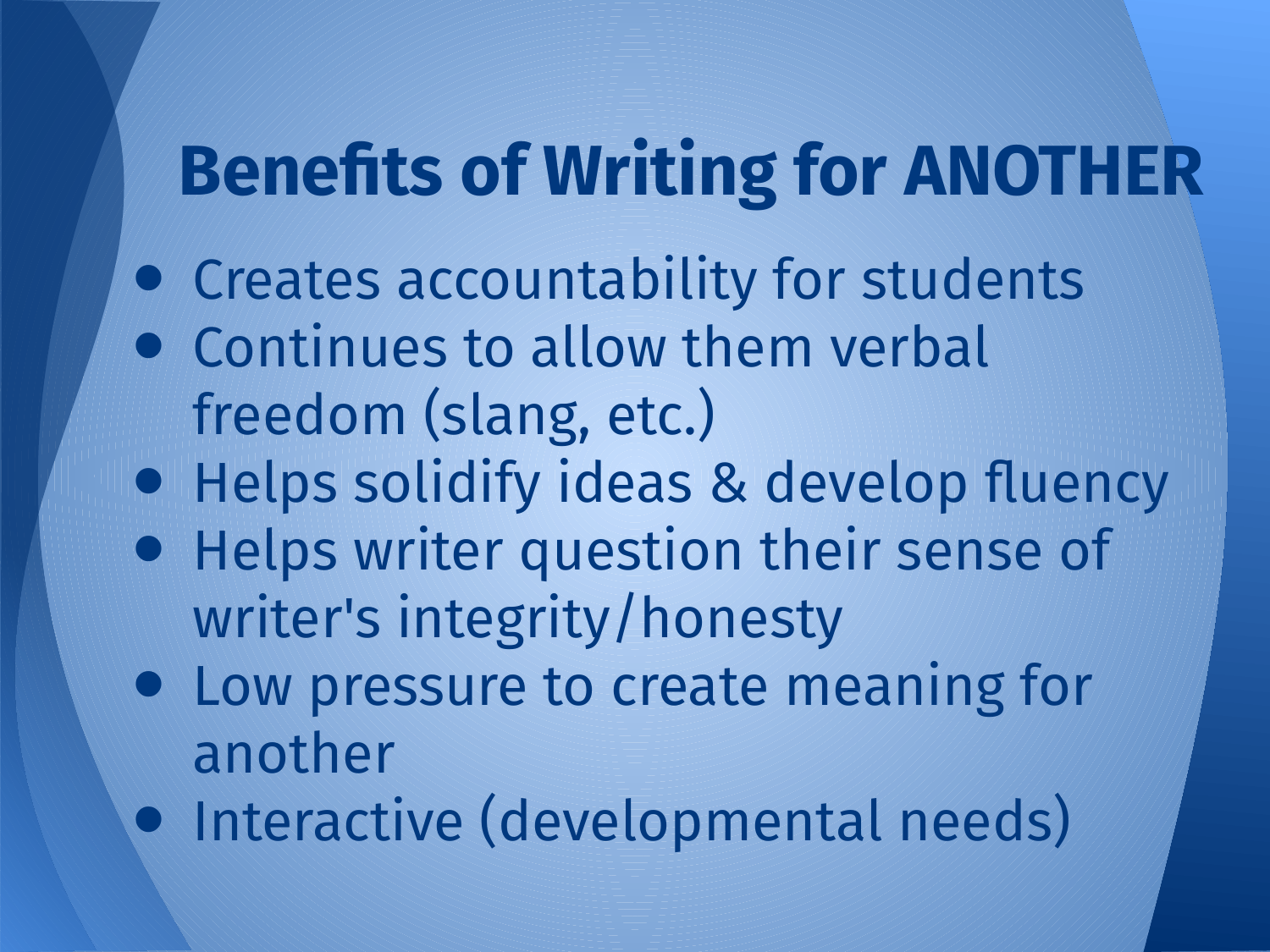

# Benefits of Writing for ANOTHER
Creates accountability for students
Continues to allow them verbal freedom (slang, etc.)
Helps solidify ideas & develop fluency
Helps writer question their sense of writer's integrity/honesty
Low pressure to create meaning for another
Interactive (developmental needs)